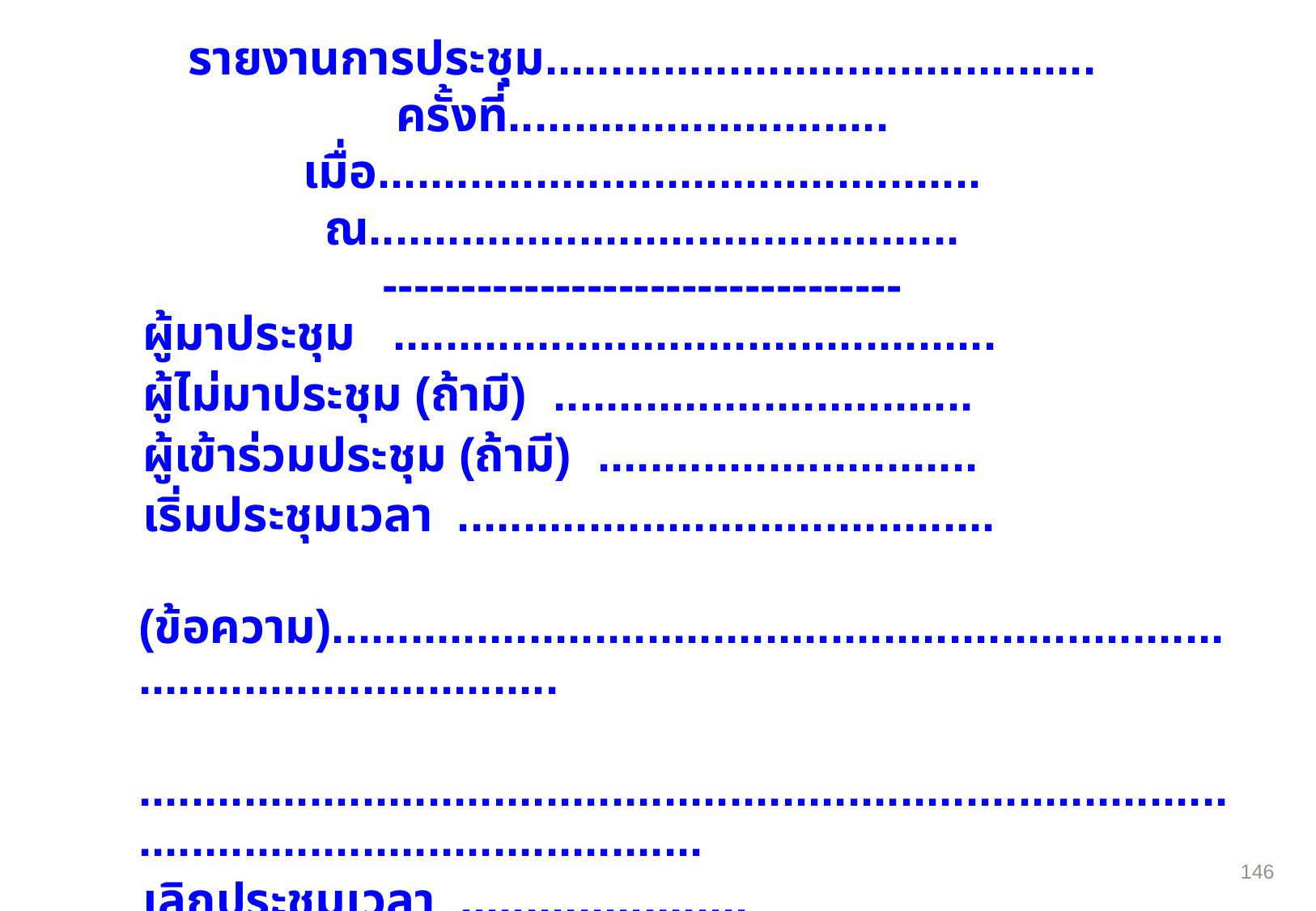

# รายงานการประชุม.......................................... ครั้งที่............................. เมื่อ.............................................. ณ............................................. ---------------------------------
    ผู้มาประชุม   ..............................................
    ผู้ไม่มาประชุม (ถ้ามี)  ................................
    ผู้เข้าร่วมประชุม (ถ้ามี)  .............................
    เริ่มประชุมเวลา  .........................................
		(ข้อความ)....................................................................................................
	..............................................................................................................................
    เลิกประชุมเวลา  ......................
                                                          ....................................................
                                                                 ผู้จดรายงานการประชุม
146